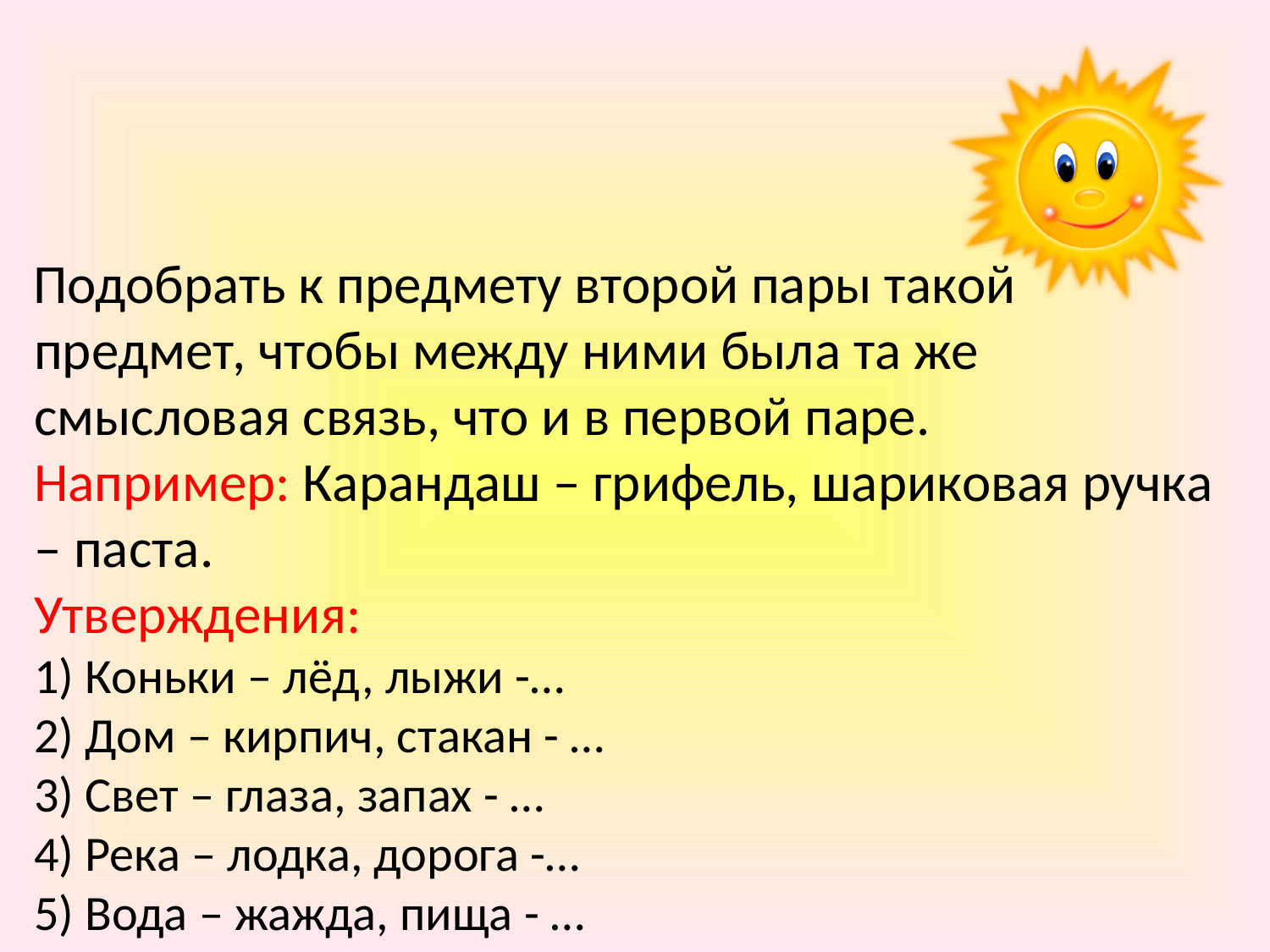

Подобрать к предмету второй пары такой предмет, чтобы между ними была та же смысловая связь, что и в первой паре.
Например: Карандаш – грифель, шариковая ручка – паста.
Утверждения:
1) Коньки – лёд, лыжи -…
2) Дом – кирпич, стакан - …
3) Свет – глаза, запах - …
4) Река – лодка, дорога -…
5) Вода – жажда, пища - …